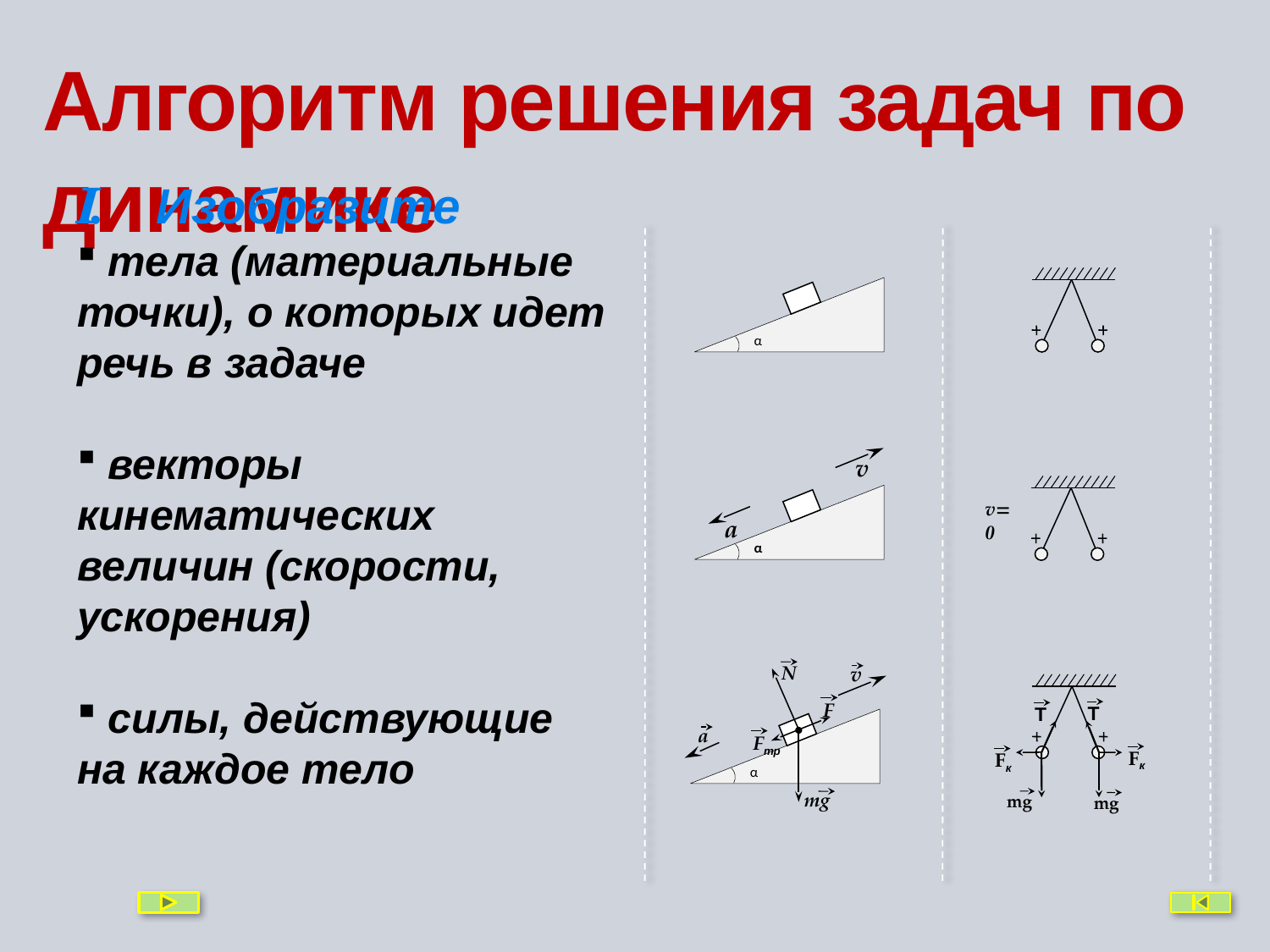

# Алгоритм решения задач по динамике
Изобразите
 тела (материальные точки), о которых идет речь в задаче

 векторы кинематических величин (скорости, ускорения)

 силы, действующие на каждое тело

α
v

α
a

v=0
  N
F
a
Fтр
mg

α
v

Т

Т
Fк

Fк

mg
mg